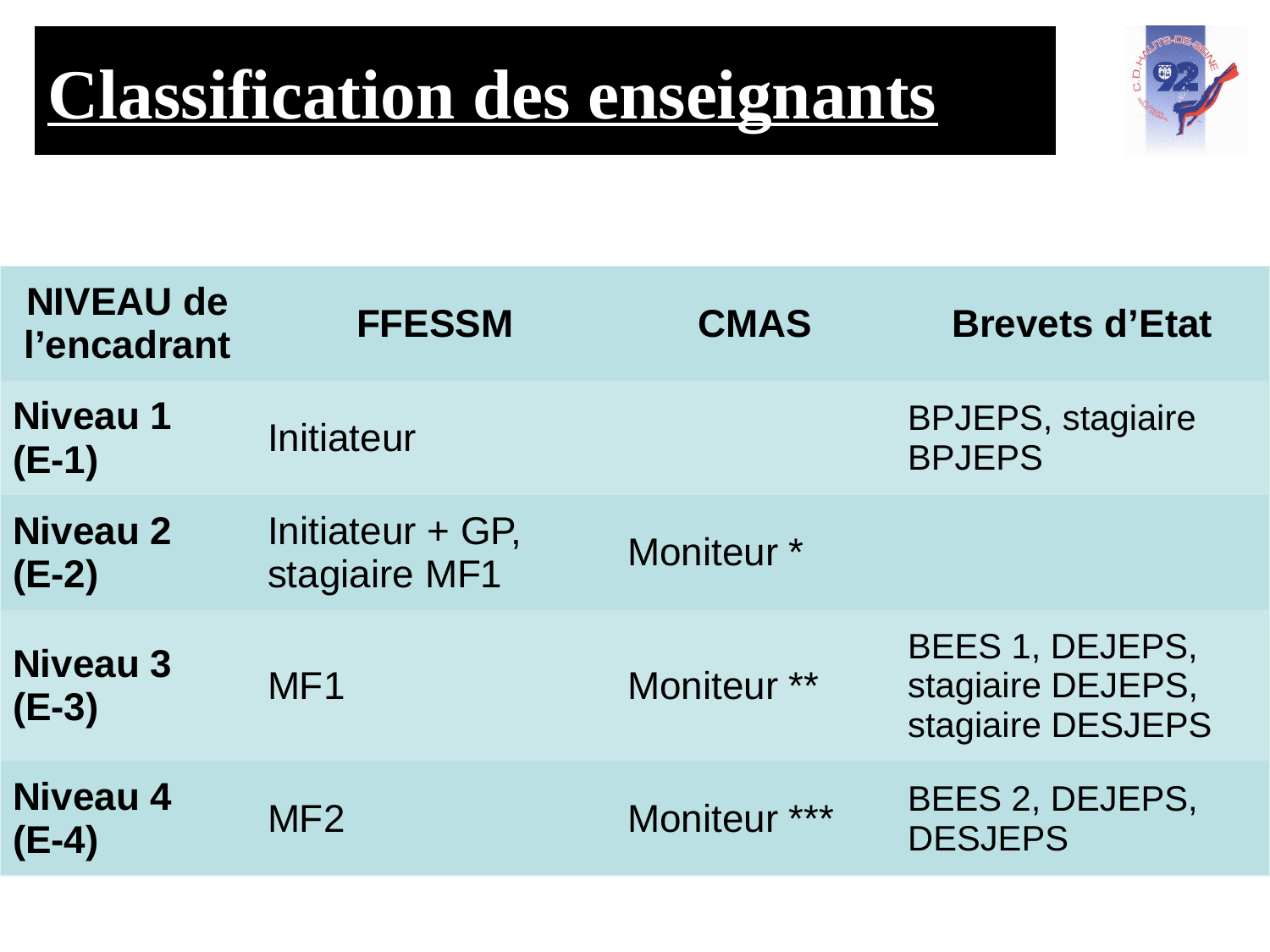

# Classification des enseignants
| NIVEAU de l’encadrant | FFESSM | CMAS | Brevets d’Etat |
| --- | --- | --- | --- |
| Niveau 1 (E-1) | Initiateur |  | BPJEPS, stagiaire BPJEPS |
| Niveau 2 (E-2) | Initiateur + GP, stagiaire MF1 | Moniteur \* |  |
| Niveau 3 (E-3) | MF1 | Moniteur \*\* | BEES 1, DEJEPS, stagiaire DEJEPS, stagiaire DESJEPS |
| Niveau 4 (E-4) | MF2 | Moniteur \*\*\* | BEES 2, DEJEPS, DESJEPS |